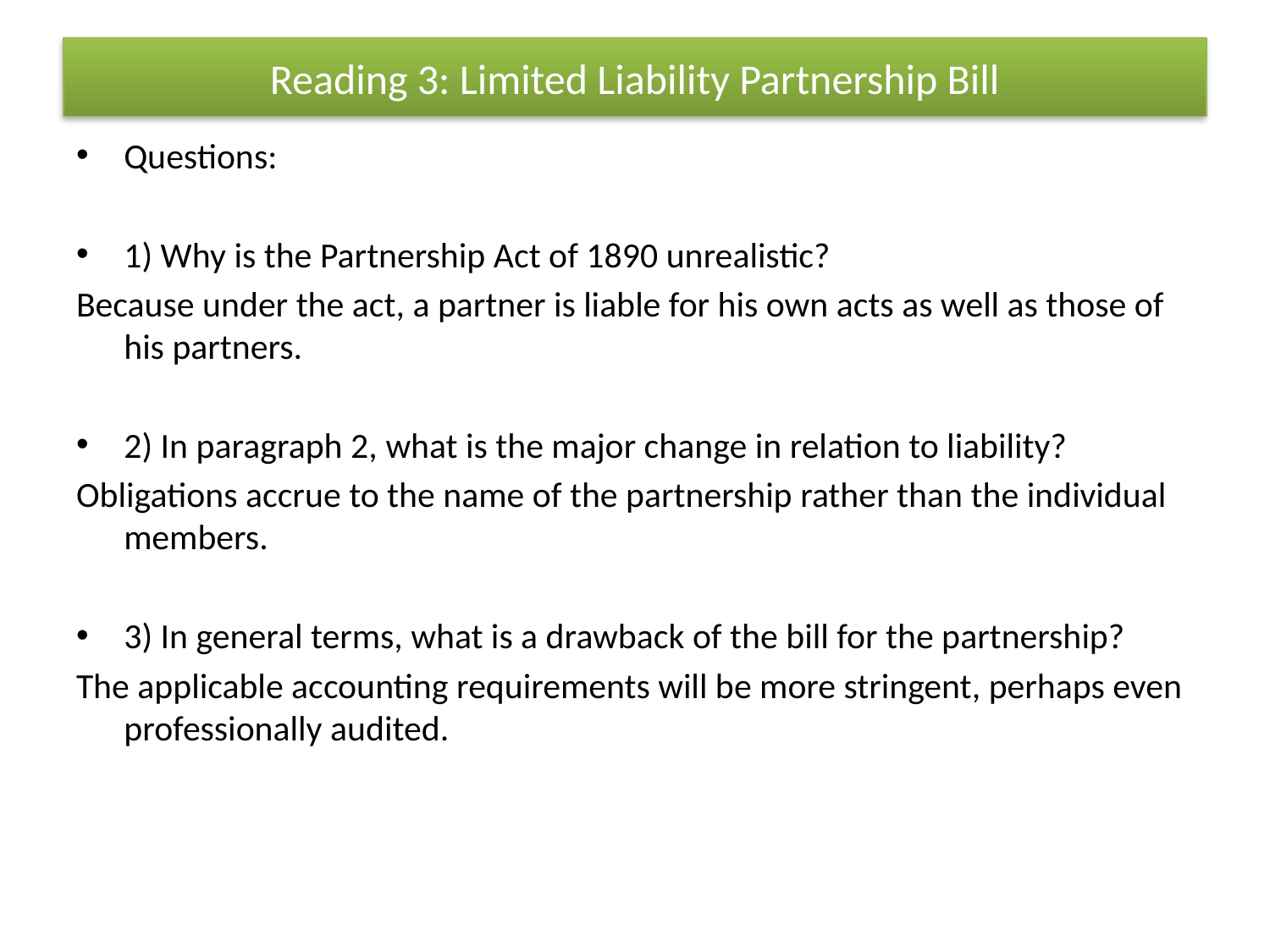

# Reading 3: Limited Liability Partnership Bill
Questions:

1) Why is the Partnership Act of 1890 unrealistic?
Because under the act, a partner is liable for his own acts as well as those of his partners.

2) In paragraph 2, what is the major change in relation to liability?
Obligations accrue to the name of the partnership rather than the individual members.

3) In general terms, what is a drawback of the bill for the partnership?
The applicable accounting requirements will be more stringent, perhaps even professionally audited.